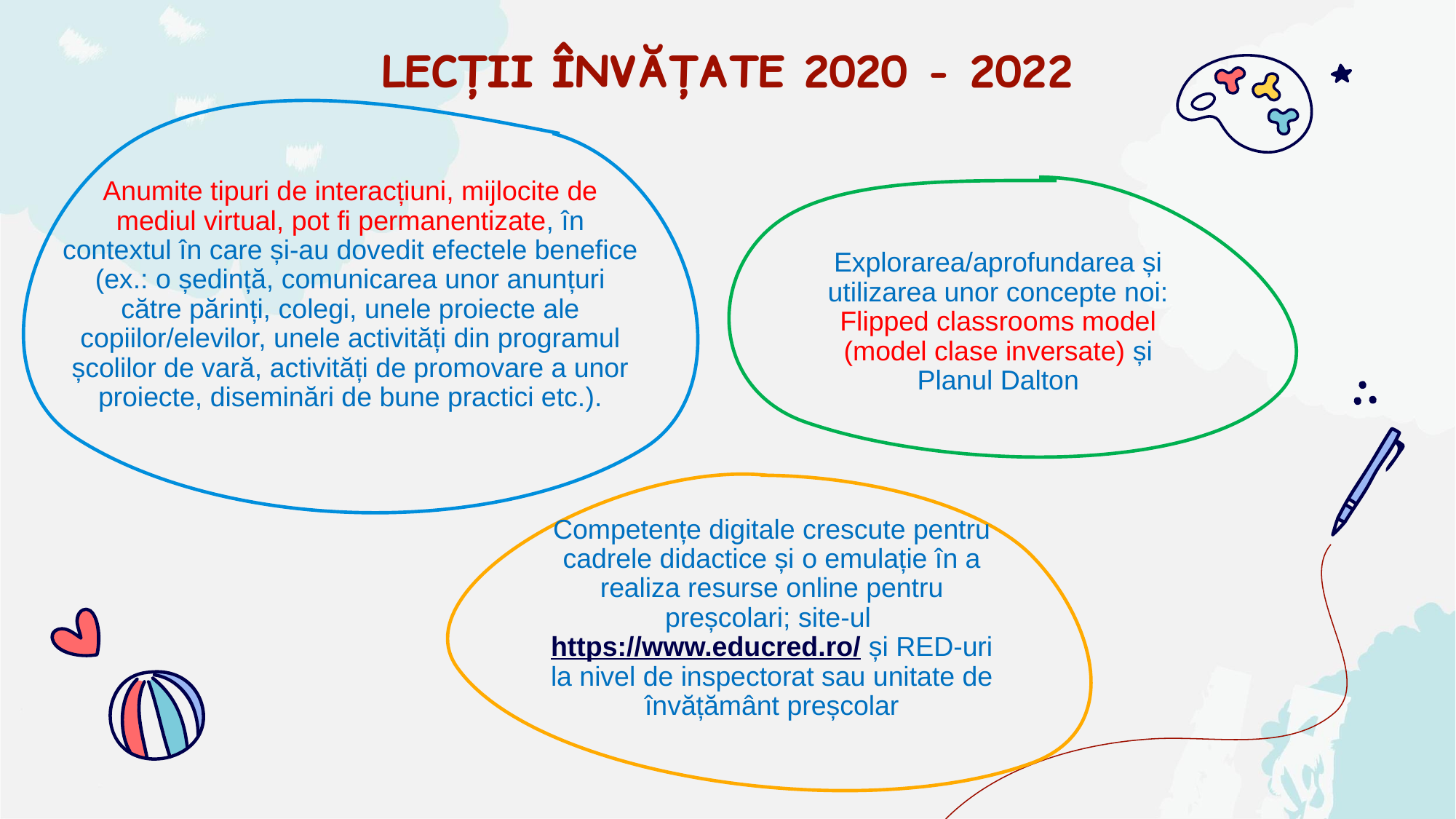

# LECȚII ÎNVĂȚATE 2020 - 2022

Anumite tipuri de interacțiuni, mijlocite de mediul virtual, pot fi permanentizate, în contextul în care și-au dovedit efectele benefice (ex.: o ședință, comunicarea unor anunțuri către părinți, colegi, unele proiecte ale copiilor/elevilor, unele activități din programul școlilor de vară, activități de promovare a unor proiecte, diseminări de bune practici etc.).

Explorarea/aprofundarea și utilizarea unor concepte noi: Flipped classrooms model (model clase inversate) și Planul Dalton

Competențe digitale crescute pentru cadrele didactice și o emulație în a realiza resurse online pentru preșcolari; site-ul https://www.educred.ro/ și RED-uri la nivel de inspectorat sau unitate de învățământ preșcolar